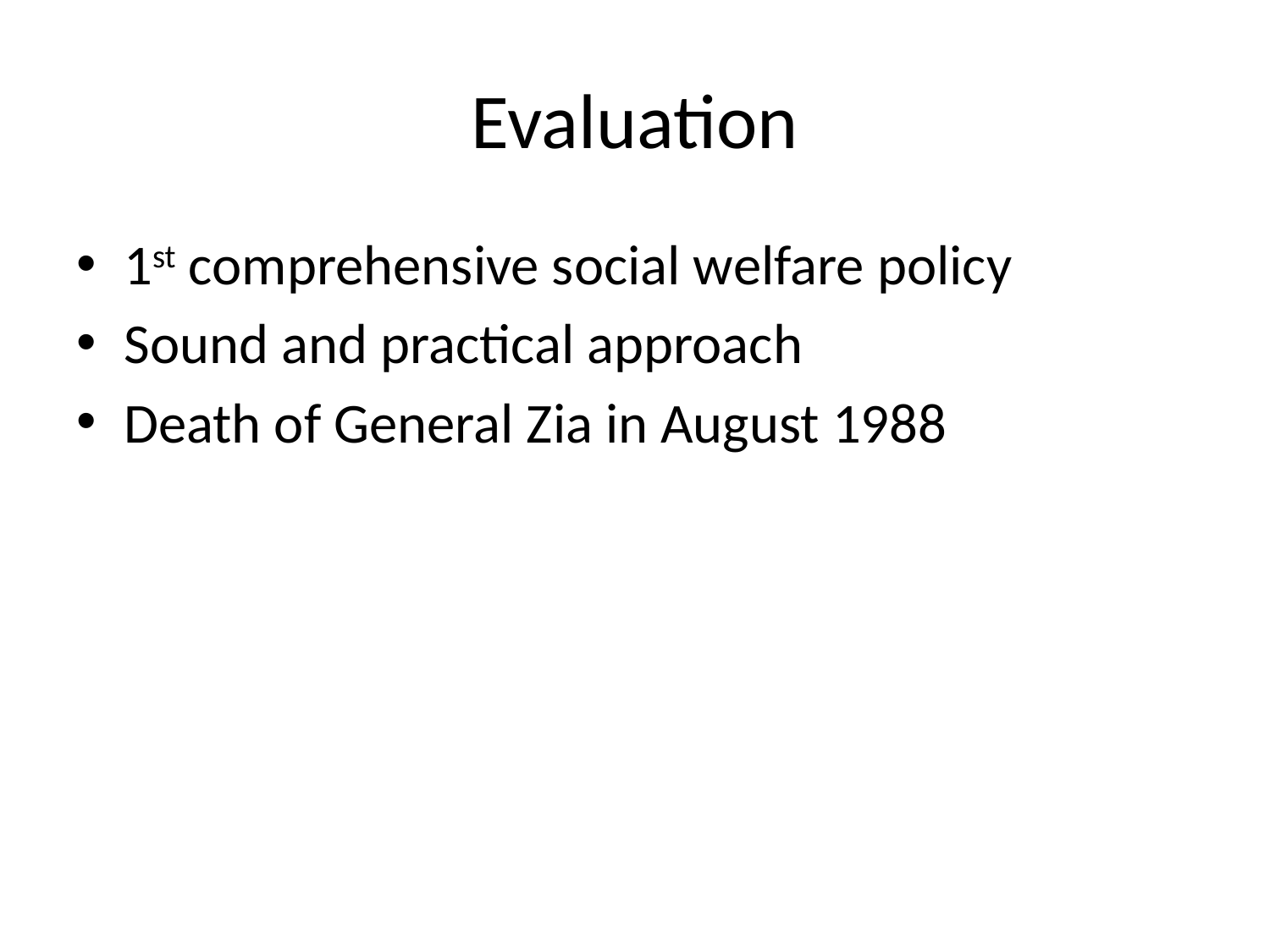

# Evaluation
1st comprehensive social welfare policy
Sound and practical approach
Death of General Zia in August 1988